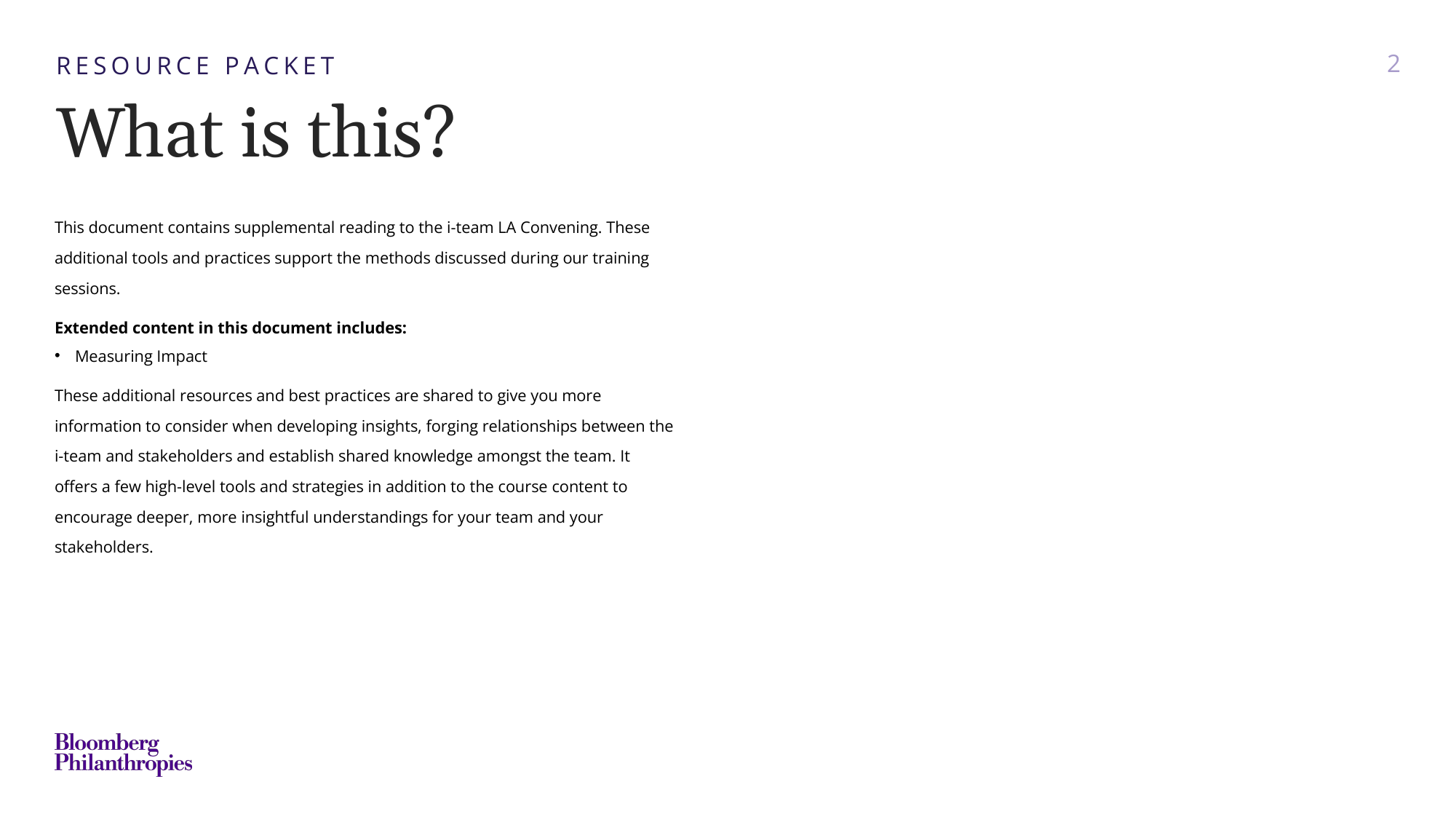

RESOURCE PACKET
2
What is this?
This document contains supplemental reading to the i-team LA Convening. These additional tools and practices support the methods discussed during our training sessions.
Extended content in this document includes:
Measuring Impact
These additional resources and best practices are shared to give you more information to consider when developing insights, forging relationships between the i-team and stakeholders and establish shared knowledge amongst the team. It offers a few high-level tools and strategies in addition to the course content to encourage deeper, more insightful understandings for your team and your stakeholders.